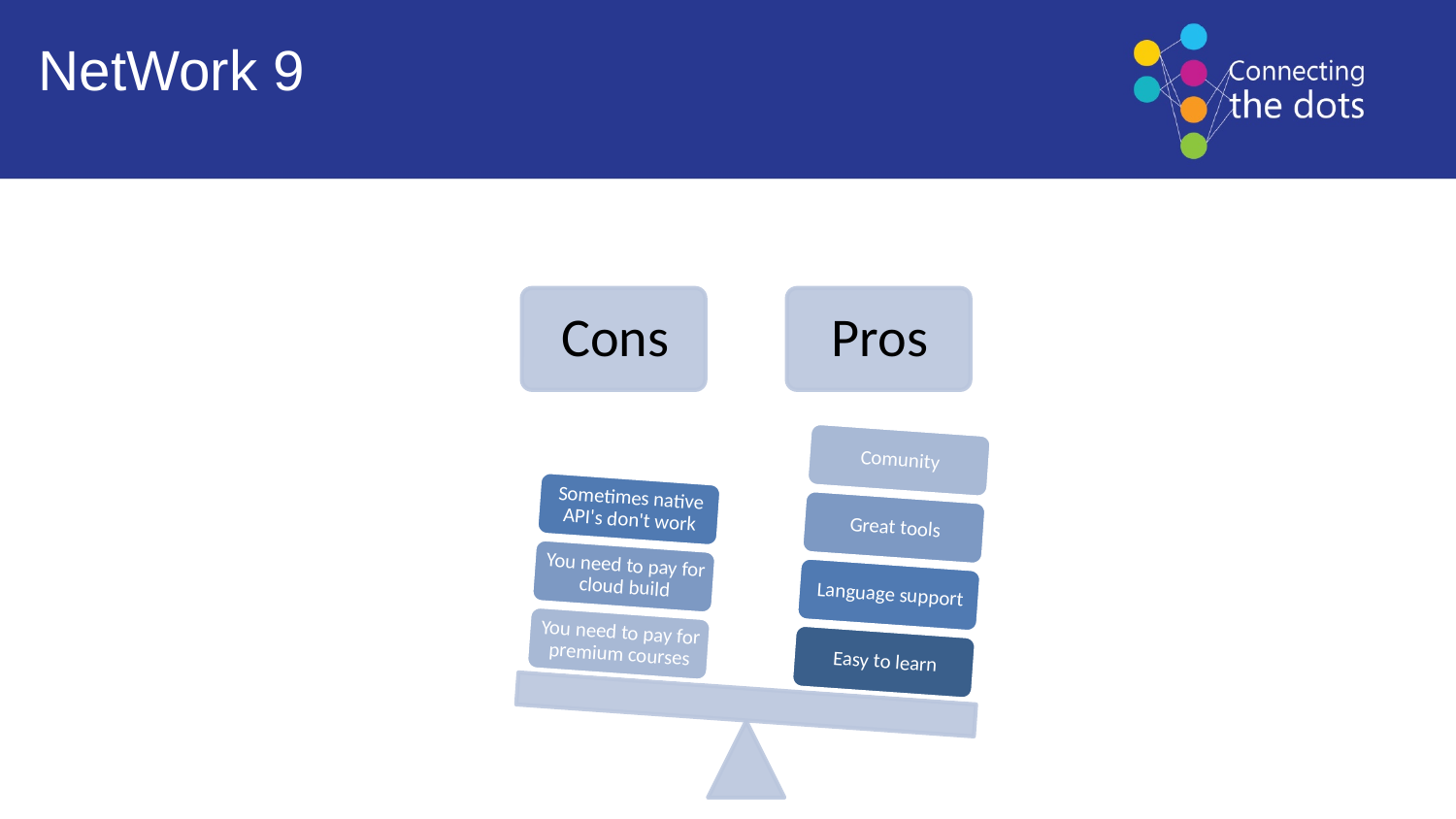

NetWork 9
Cons
Pros
Easy to learn
Language support
Great tools
Comunity
You need to pay for premium courses
You need to pay for cloud build
Sometimes native API's don't work